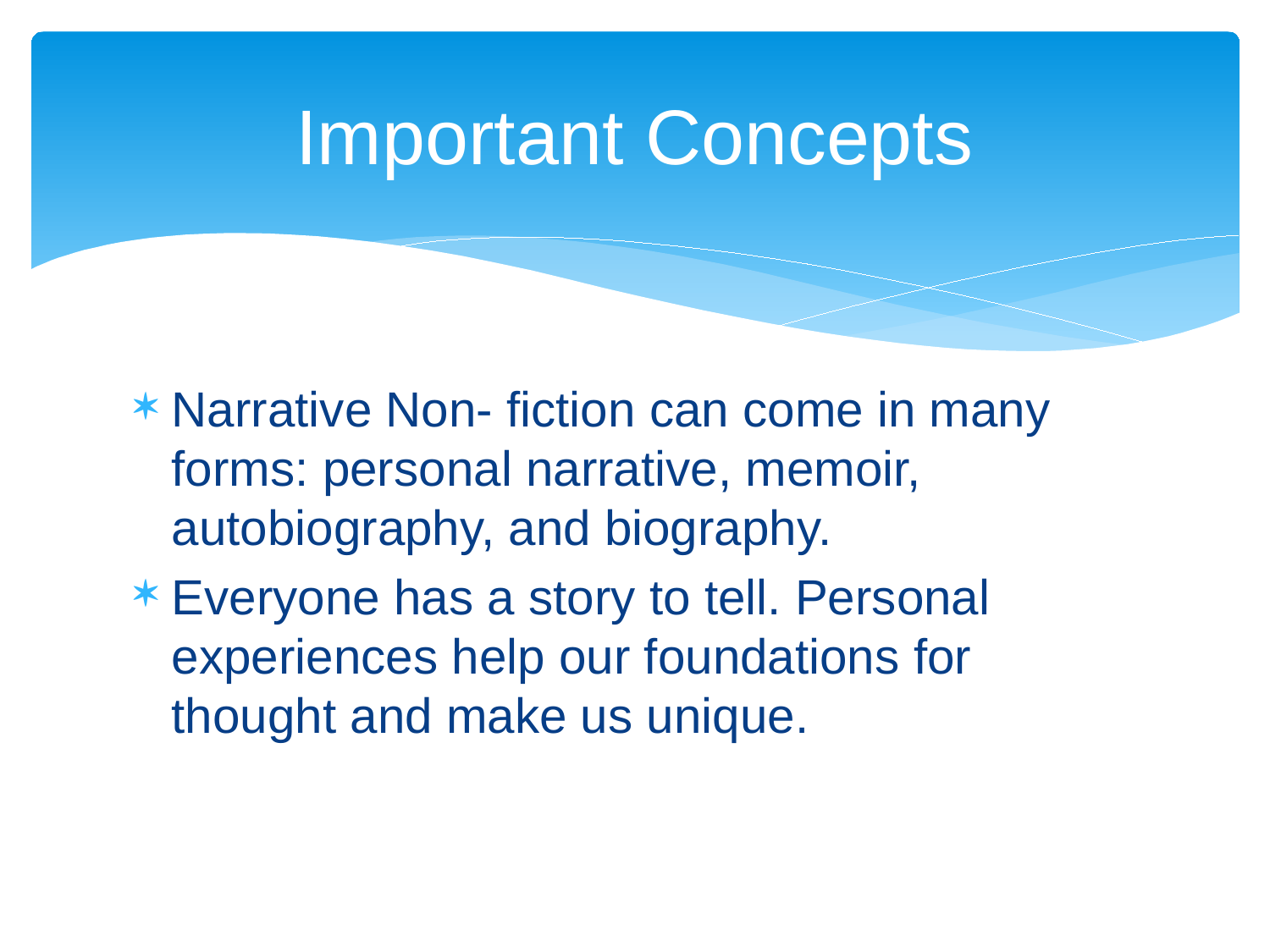

# Important Concepts
Narrative Non- fiction can come in many forms: personal narrative, memoir, autobiography, and biography.
Everyone has a story to tell. Personal experiences help our foundations for thought and make us unique.